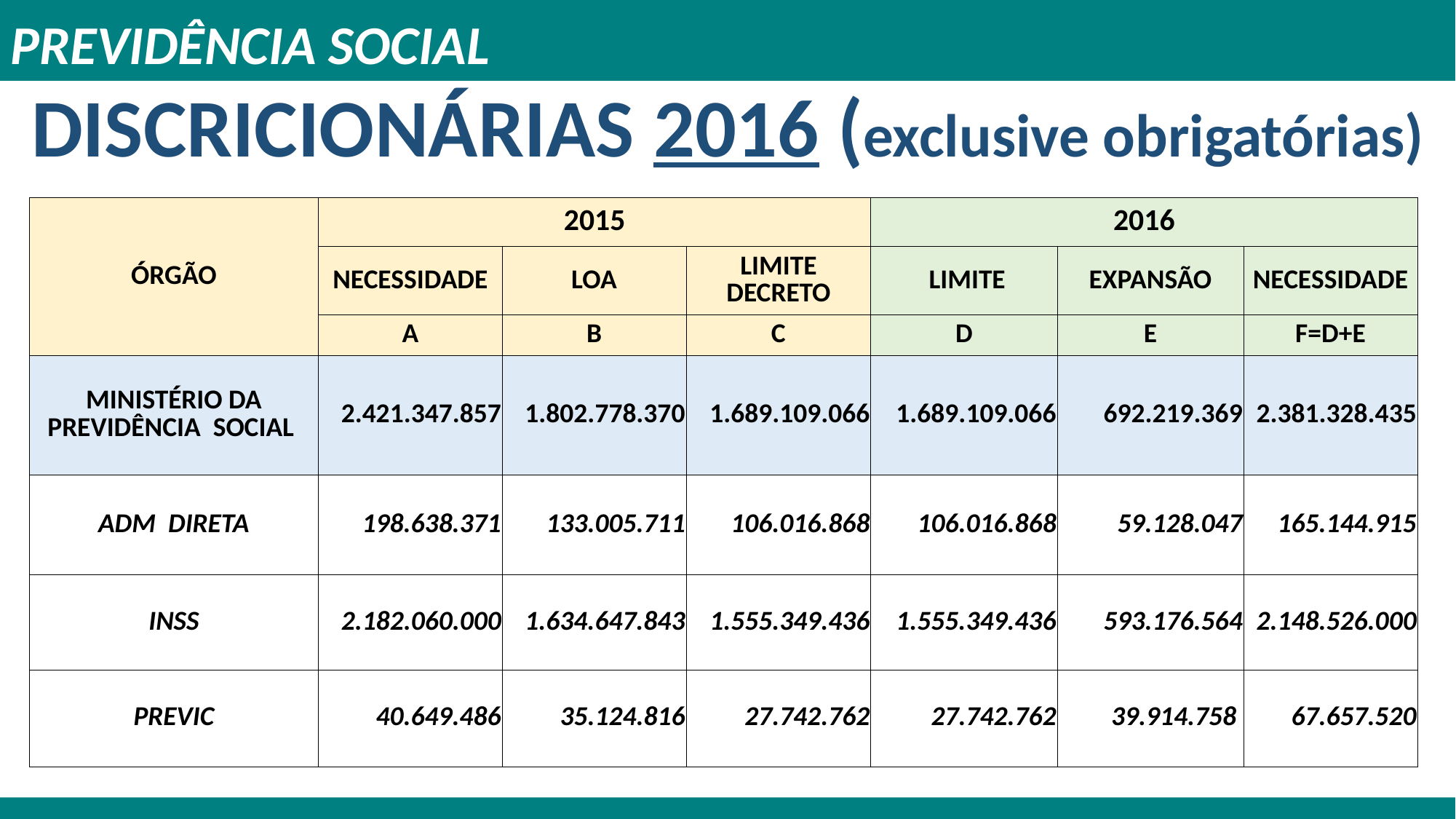

PREVIDÊNCIA SOCIAL
DISCRICIONÁRIAS 2016 (exclusive obrigatórias)
| ÓRGÃO | 2015 |  |  | 2016 |  |  |
| --- | --- | --- | --- | --- | --- | --- |
|  | NECESSIDADE | LOA | LIMITE DECRETO | LIMITE | EXPANSÃO | NECESSIDADE |
|  | A | B | C | D | E | F=D+E |
| MINISTÉRIO DA PREVIDÊNCIA SOCIAL | 2.421.347.857 | 1.802.778.370 | 1.689.109.066 | 1.689.109.066 | 692.219.369 | 2.381.328.435 |
| ADM DIRETA | 198.638.371 | 133.005.711 | 106.016.868 | 106.016.868 | 59.128.047 | 165.144.915 |
| INSS | 2.182.060.000 | 1.634.647.843 | 1.555.349.436 | 1.555.349.436 | 593.176.564 | 2.148.526.000 |
| PREVIC | 40.649.486 | 35.124.816 | 27.742.762 | 27.742.762 | 39.914.758 | 67.657.520 |